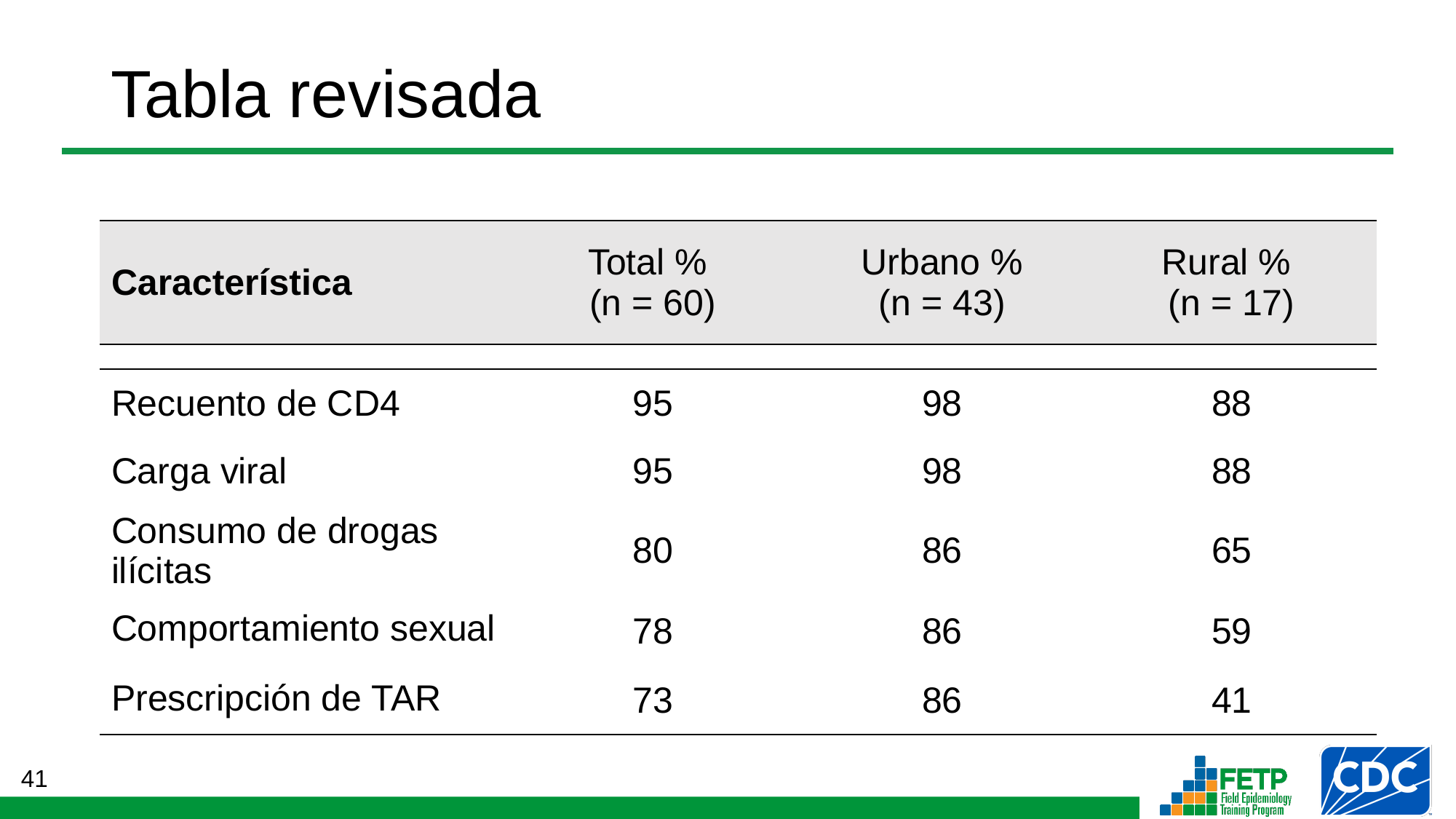

# Tabla revisada
| Característica | Total % (n = 60) | Urbano % (n = 43) | Rural % (n = 17) |
| --- | --- | --- | --- |
|  |  |  |  |
| Recuento de CD4 | 95 | 98 | 88 |
| Carga viral | 95 | 98 | 88 |
| Consumo de drogas ilícitas | 80 | 86 | 65 |
| Comportamiento sexual | 78 | 86 | 59 |
| Prescripción de TAR | 73 | 86 | 41 |